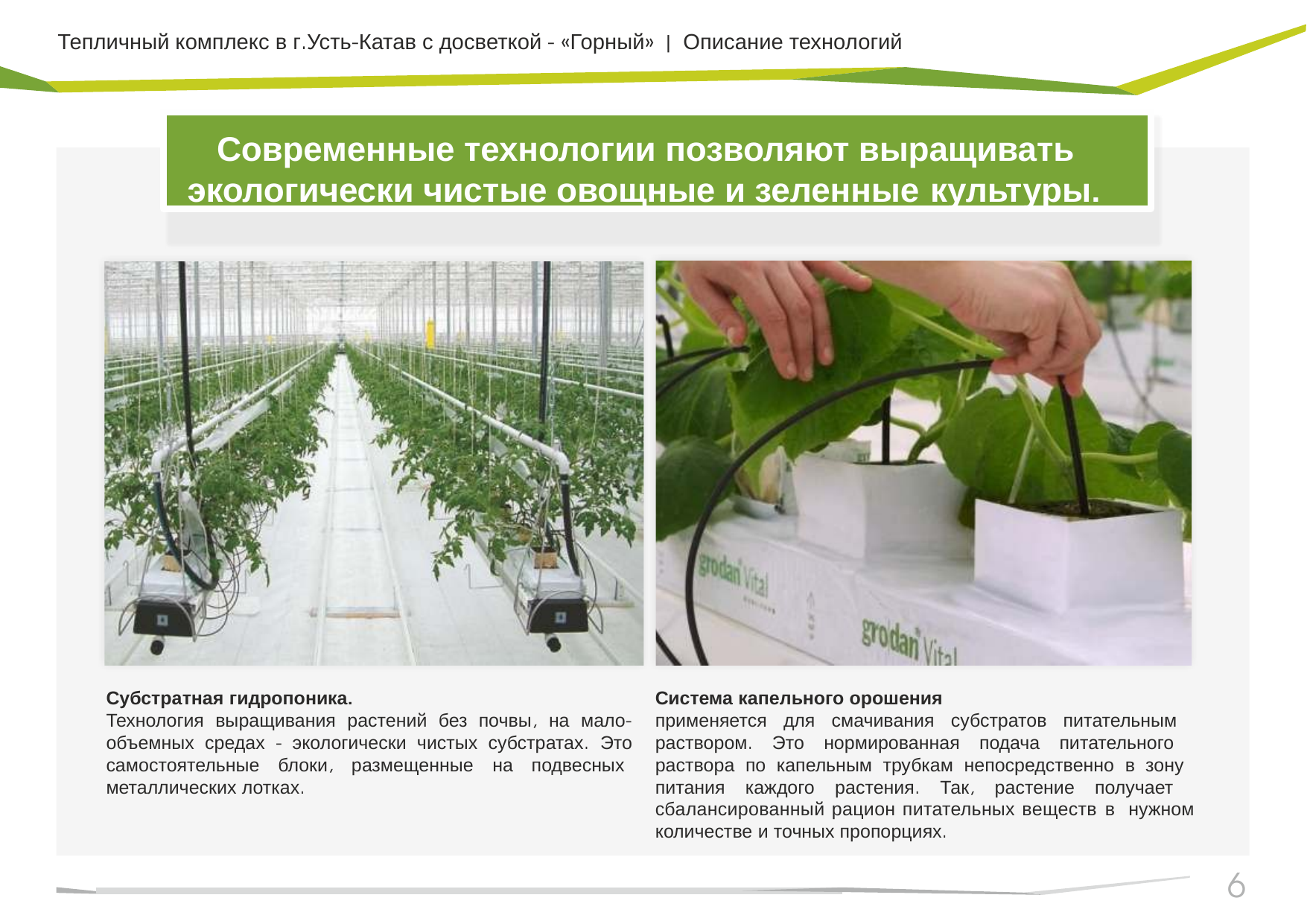

Тепличный комплекс в г.Усть-Катав с досветкой - «Горный»  |  Описание технологий

Современные технологии позволяют выращивать  экологически чистые овощные и зеленные культуры.

Субстратная гидропоника.
Технология выращивания растений без почвы, на мало-  объемных средах - экологически чистых субстратах. Это  самостоятельные блоки, размещенные на подвесных  металлических лотках.
Система капельного орошения
применяется для смачивания субстратов питательным  раствором. Это нормированная подача питательного  раствора по капельным трубкам непосредственно в зону  питания каждого растения. Так, растение получает  сбалансированный рацион питательных веществ в  нужном количестве и точных пропорциях.
6